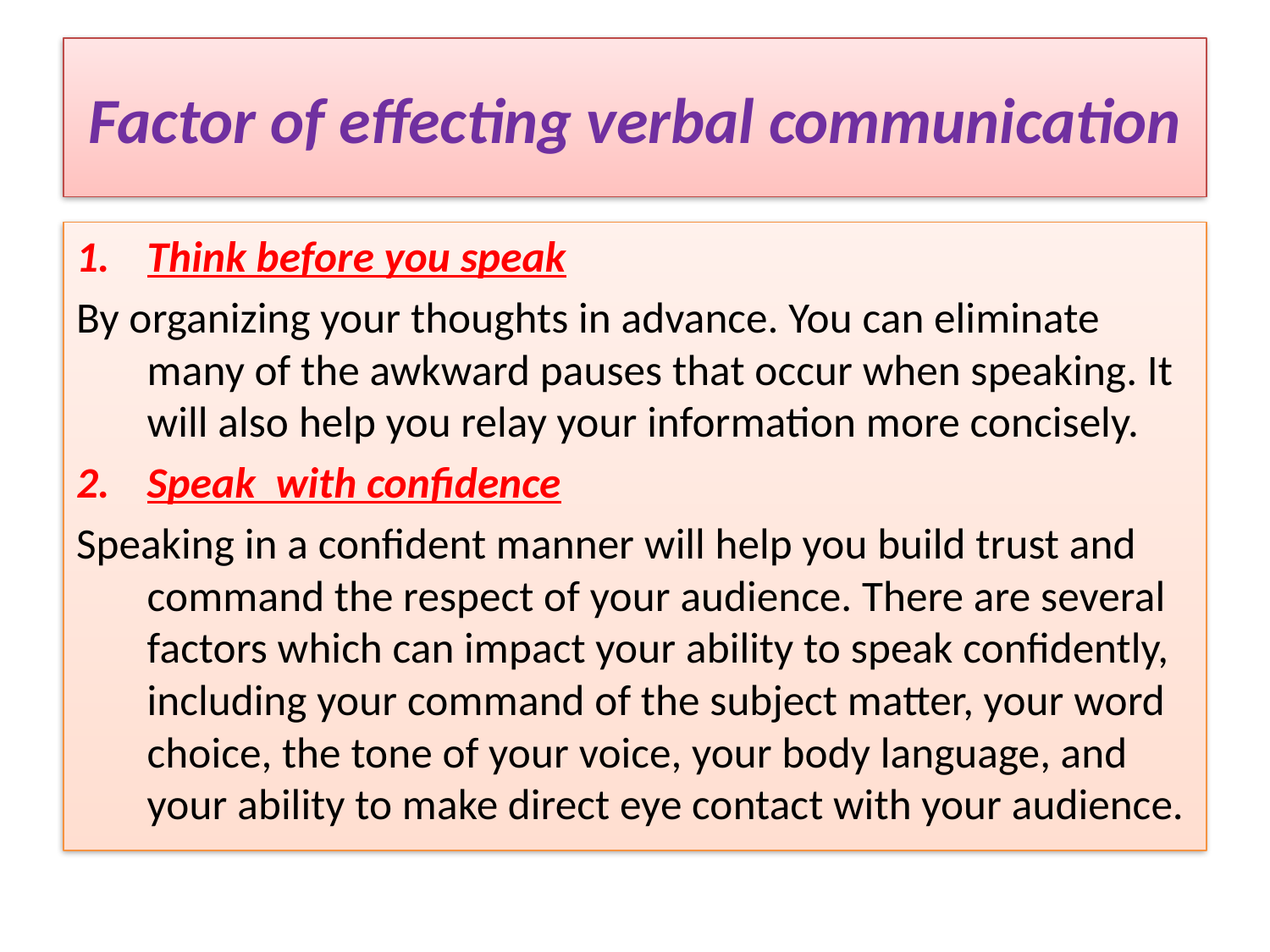

# Factor of effecting verbal communication
Think before you speak
By organizing your thoughts in advance. You can eliminate many of the awkward pauses that occur when speaking. It will also help you relay your information more concisely.
Speak  with confidence
Speaking in a confident manner will help you build trust and command the respect of your audience. There are several factors which can impact your ability to speak confidently, including your command of the subject matter, your word choice, the tone of your voice, your body language, and your ability to make direct eye contact with your audience.